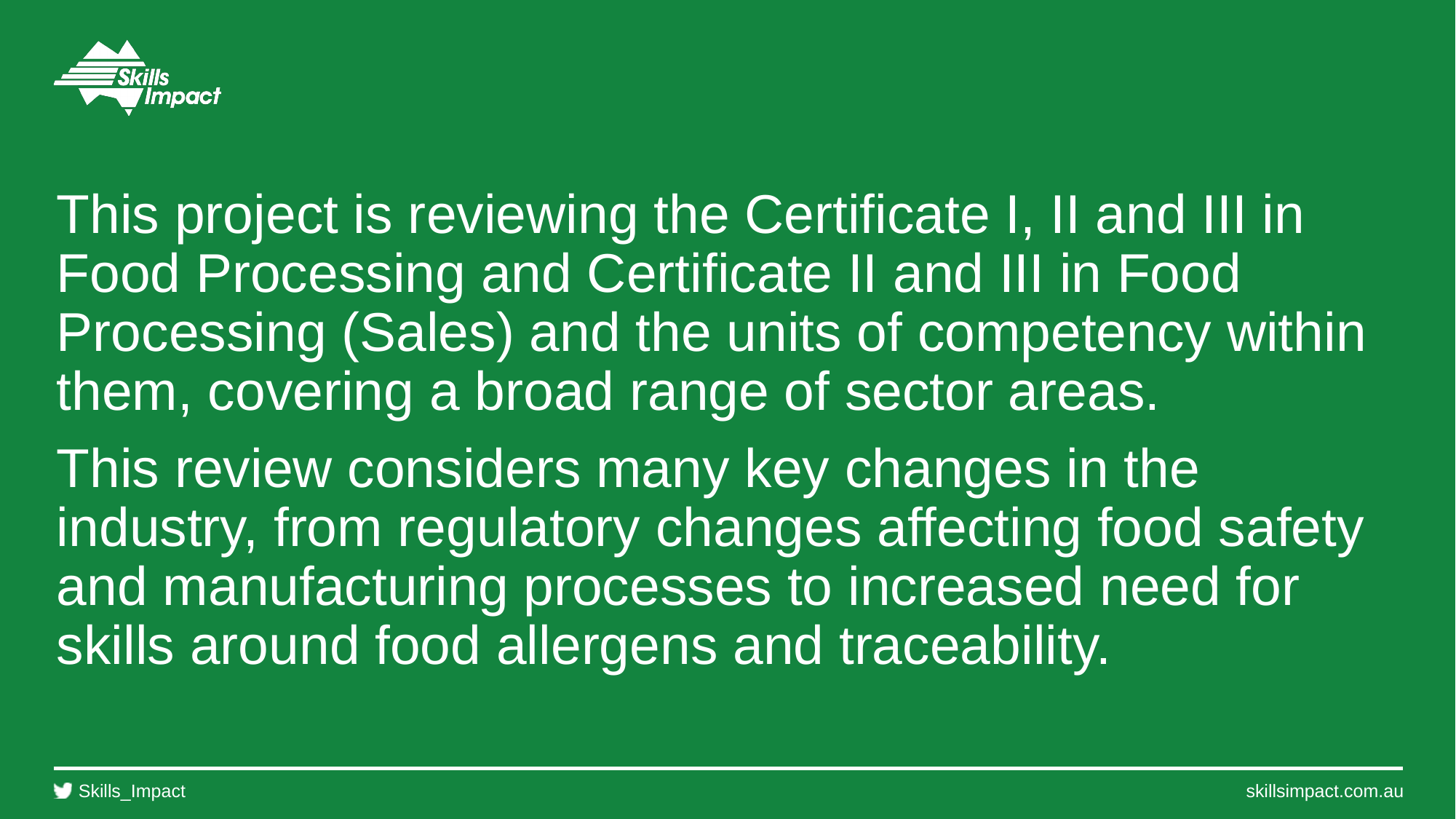

# This project is reviewing the Certificate I, II and III in Food Processing and Certificate II and III in Food Processing (Sales) and the units of competency within them, covering a broad range of sector areas.
This review considers many key changes in the industry, from regulatory changes affecting food safety and manufacturing processes to increased need for skills around food allergens and traceability.